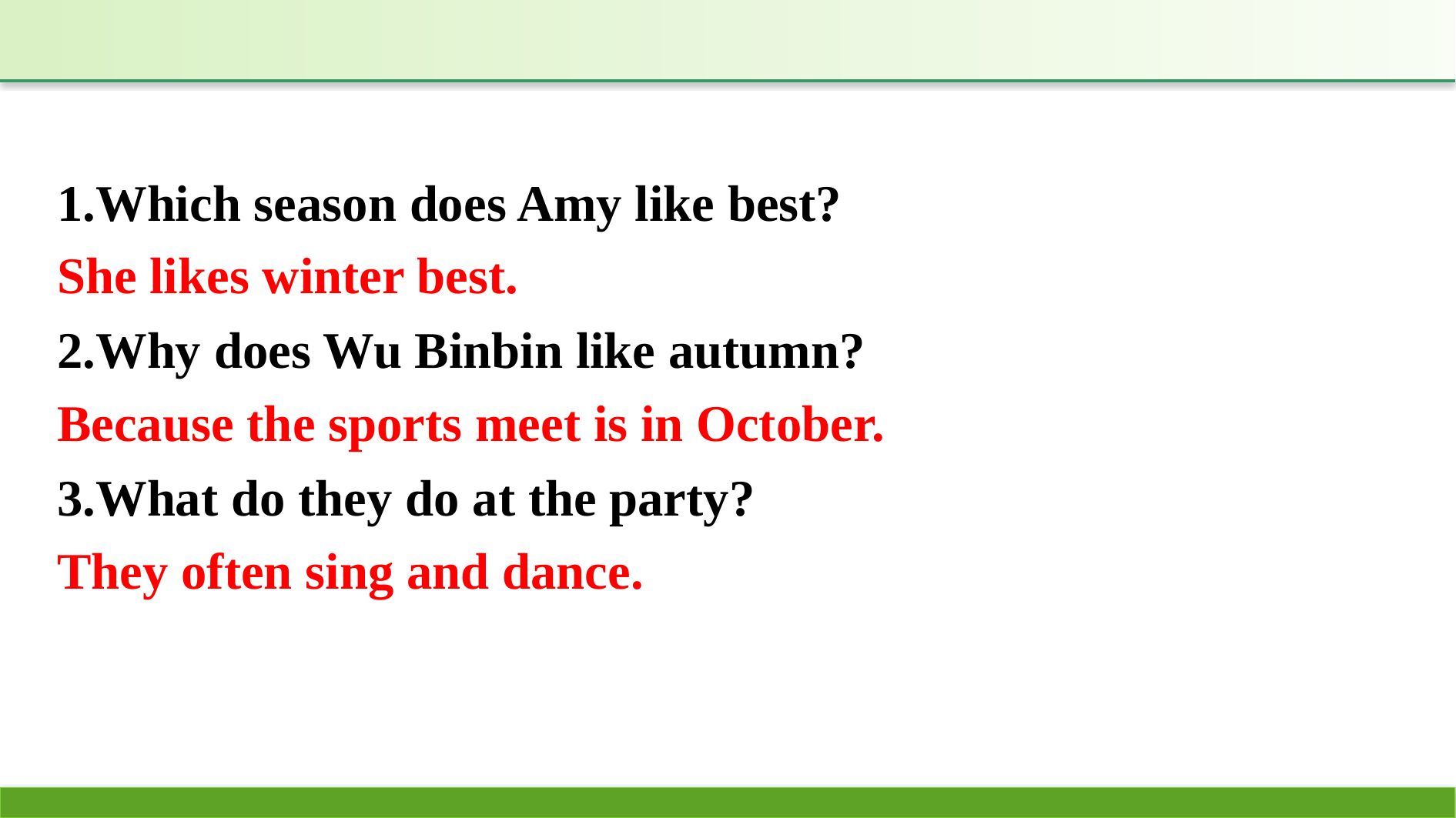

1.Which season does Amy like best?

2.Why does Wu Binbin like autumn?

3.What do they do at the party?
She likes winter best.

Because the sports meet is in October.

They often sing and dance.